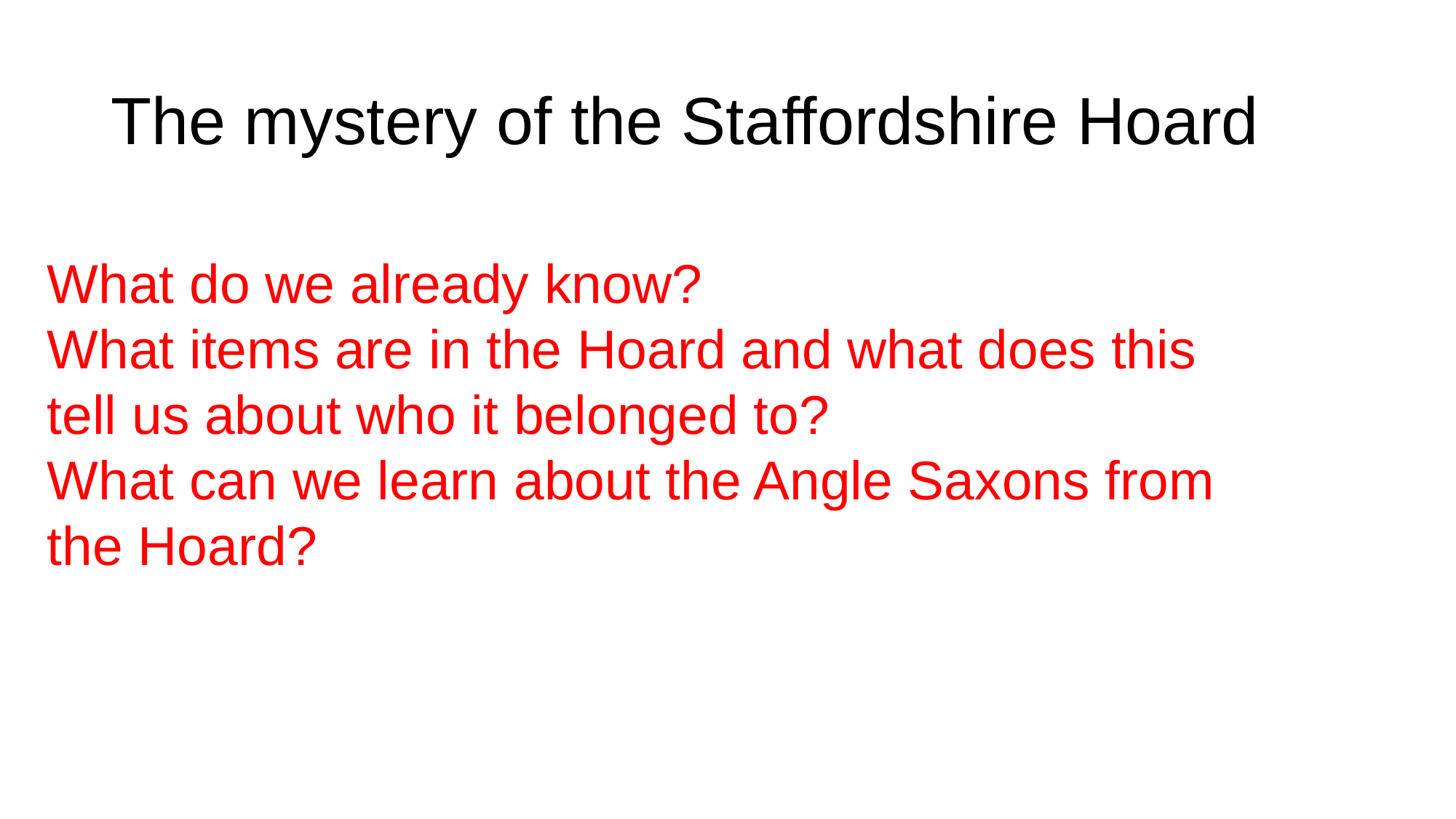

# The mystery of the Staffordshire Hoard
What do we already know?
What items are in the Hoard and what does this tell us about who it belonged to?
What can we learn about the Angle Saxons from the Hoard?